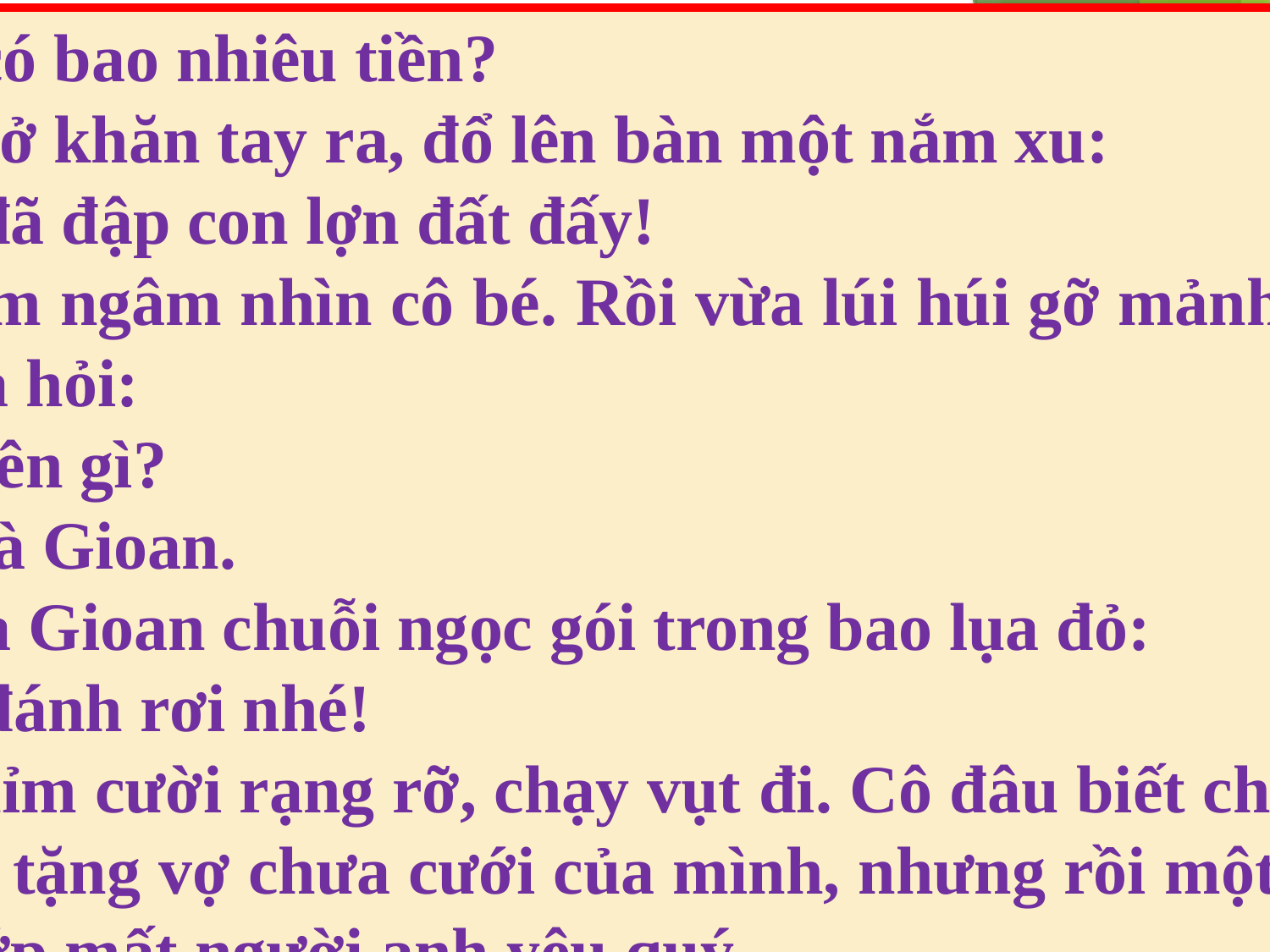

- Cháu có bao nhiêu tiền?
       	Cô bé mở khăn tay ra, đổ lên bàn một nắm xu:
       	- Cháu đã đập con lợn đất đấy!
      	Pi-e trầm ngâm nhìn cô bé. Rồi vừa lúi húi gỡ mảnh giấy ghi giá tiền, anh vừa hỏi:
      	- Cháu tên gì?
      	- Cháu là Gioan.
	Anh đưa Gioan chuỗi ngọc gói trong bao lụa đỏ:
   	- Đừng đánh rơi nhé!
   	Cô bé mỉm cười rạng rỡ, chạy vụt đi. Cô đâu biết chuỗi ngọc này Pi-e dành để tặng vợ chưa cưới của mình, nhưng rồi một tai nạn giao thông đã cướp mất người anh yêu quý.